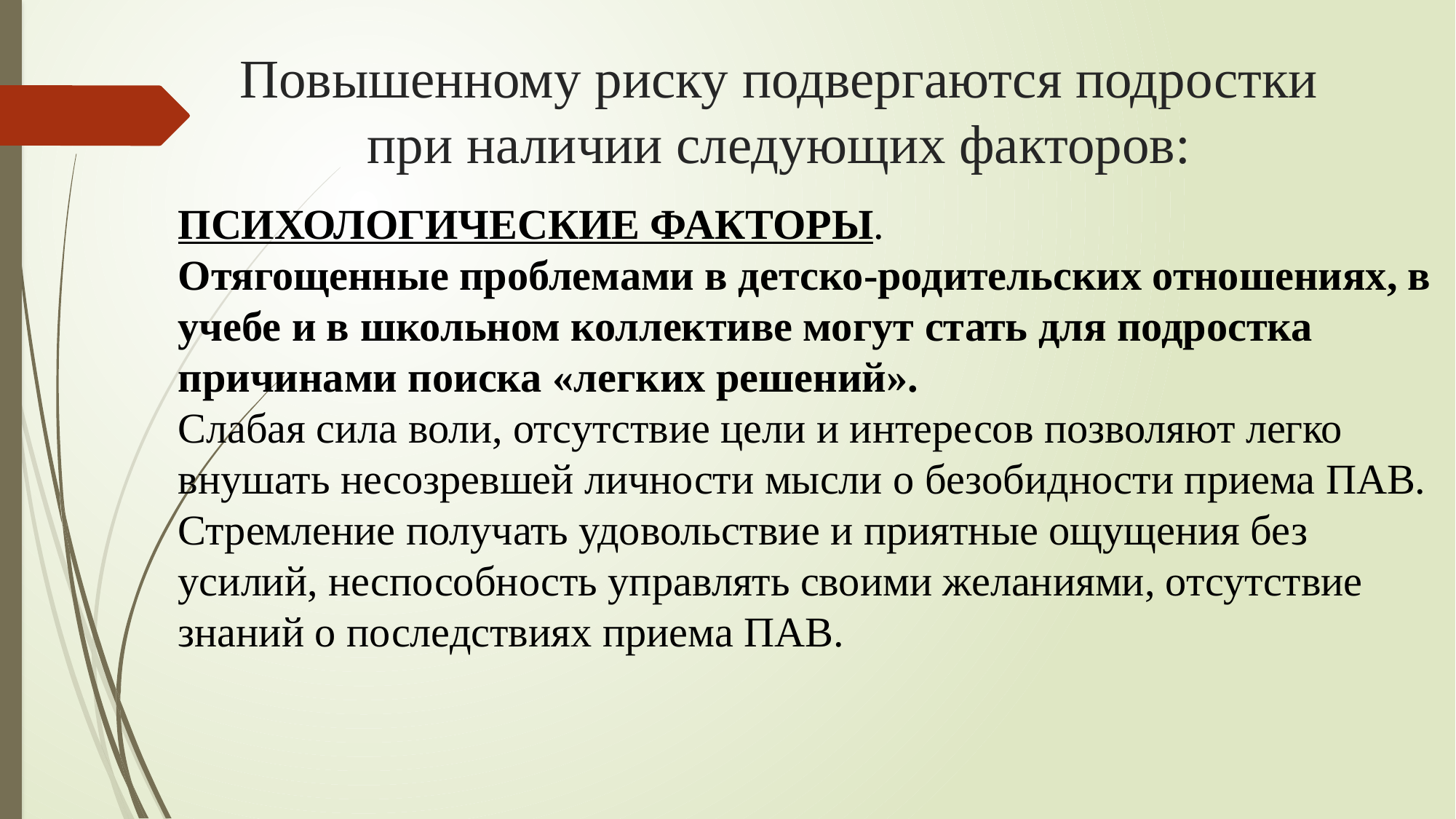

# Повышенному риску подвергаются подростки при наличии следующих факторов:
ПСИХОЛОГИЧЕСКИЕ ФАКТОРЫ.
Отягощенные проблемами в детско-родительских отношениях, в учебе и в школьном коллективе могут стать для подростка причинами поиска «легких решений».
Слабая сила воли, отсутствие цели и интересов позволяют легко внушать несозревшей личности мысли о безобидности приема ПАВ. Стремление получать удовольствие и приятные ощущения без усилий, неспособность управлять своими желаниями, отсутствие знаний о последствиях приема ПАВ.